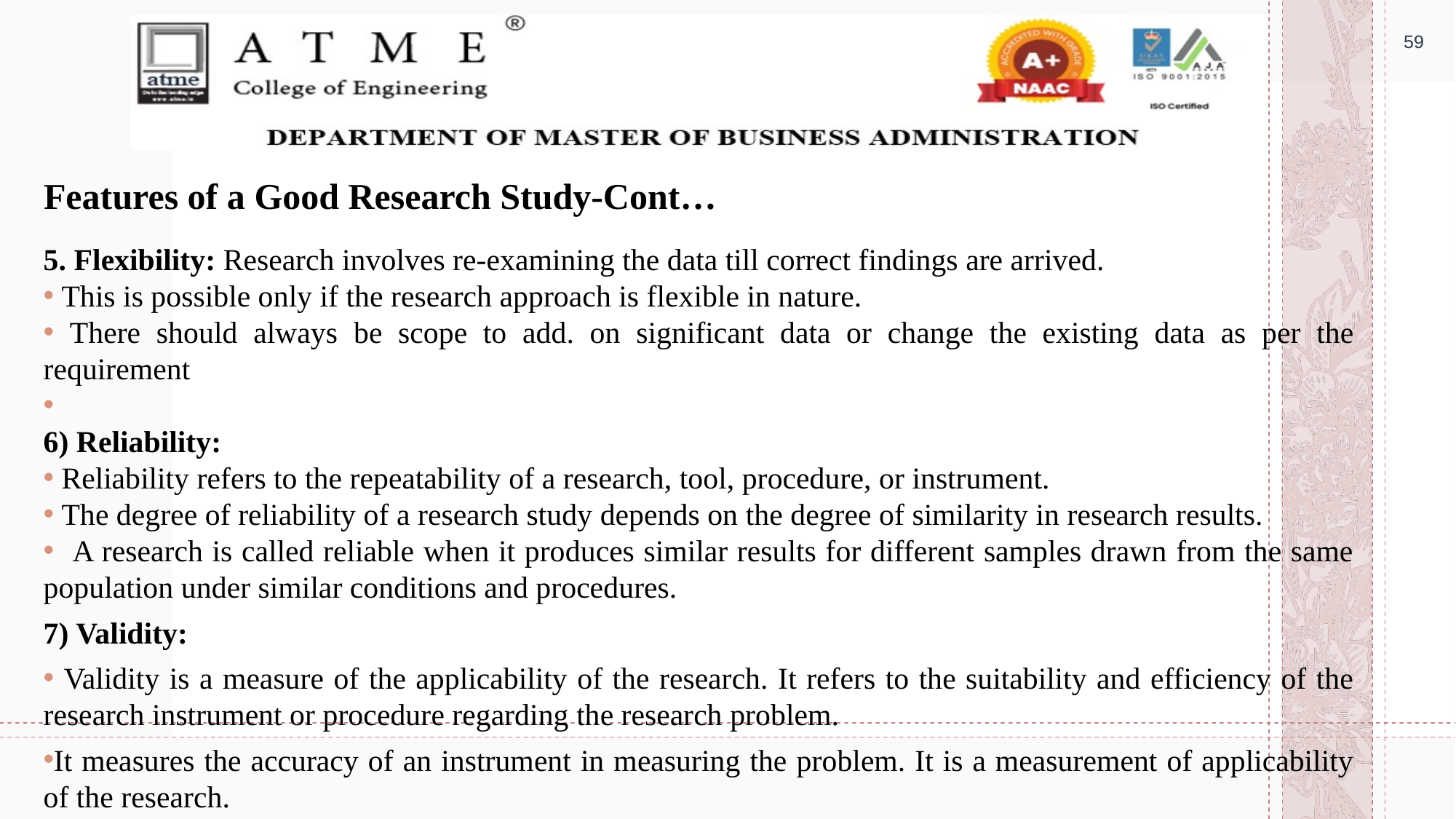

59
# Features of a Good Research Study-Cont…
5. Flexibility: Research involves re-examining the data till correct findings are arrived.
 This is possible only if the research approach is flexible in nature.
 There should always be scope to add. on significant data or change the existing data as per the requirement
6) Reliability:
 Reliability refers to the repeatability of a research, tool, procedure, or instrument.
 The degree of reliability of a research study depends on the degree of similarity in research results.
  A research is called reliable when it produces similar results for different samples drawn from the same population under similar conditions and procedures.
7) Validity:
 Validity is a measure of the applicability of the research. It refers to the suitability and efficiency of the research instrument or procedure regarding the research problem.
It measures the accuracy of an instrument in measuring the problem. It is a measurement of applicability of the research.